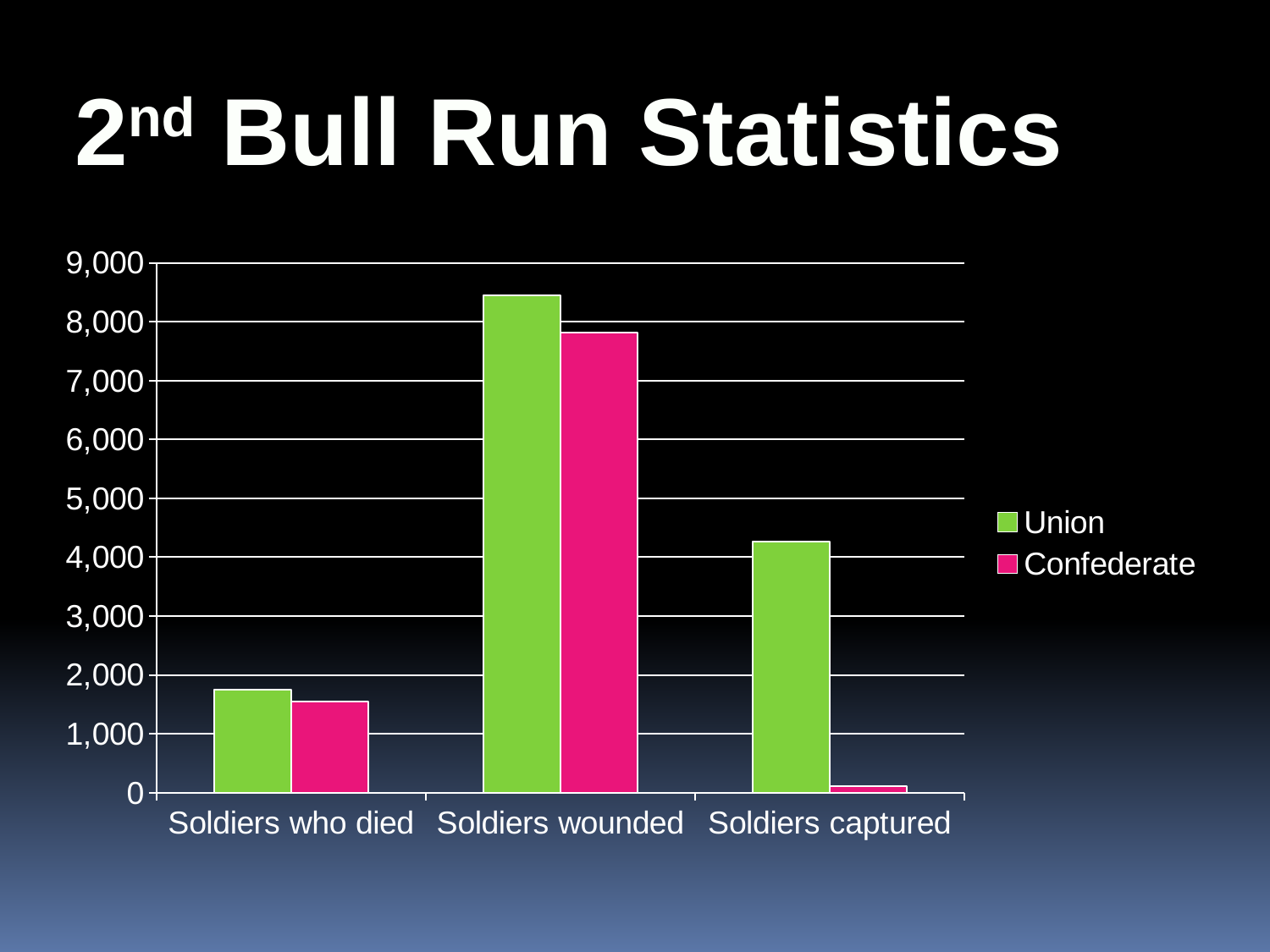

2nd Bull Run Statistics

### Chart

| Category | Union | Confederate |
|---|---|---|
| Soldiers who died | 1747.0 | 1553.0 |
| Soldiers wounded | 8452.0 | 7812.0 |
| Soldiers captured | 4263.0 | 109.0 |